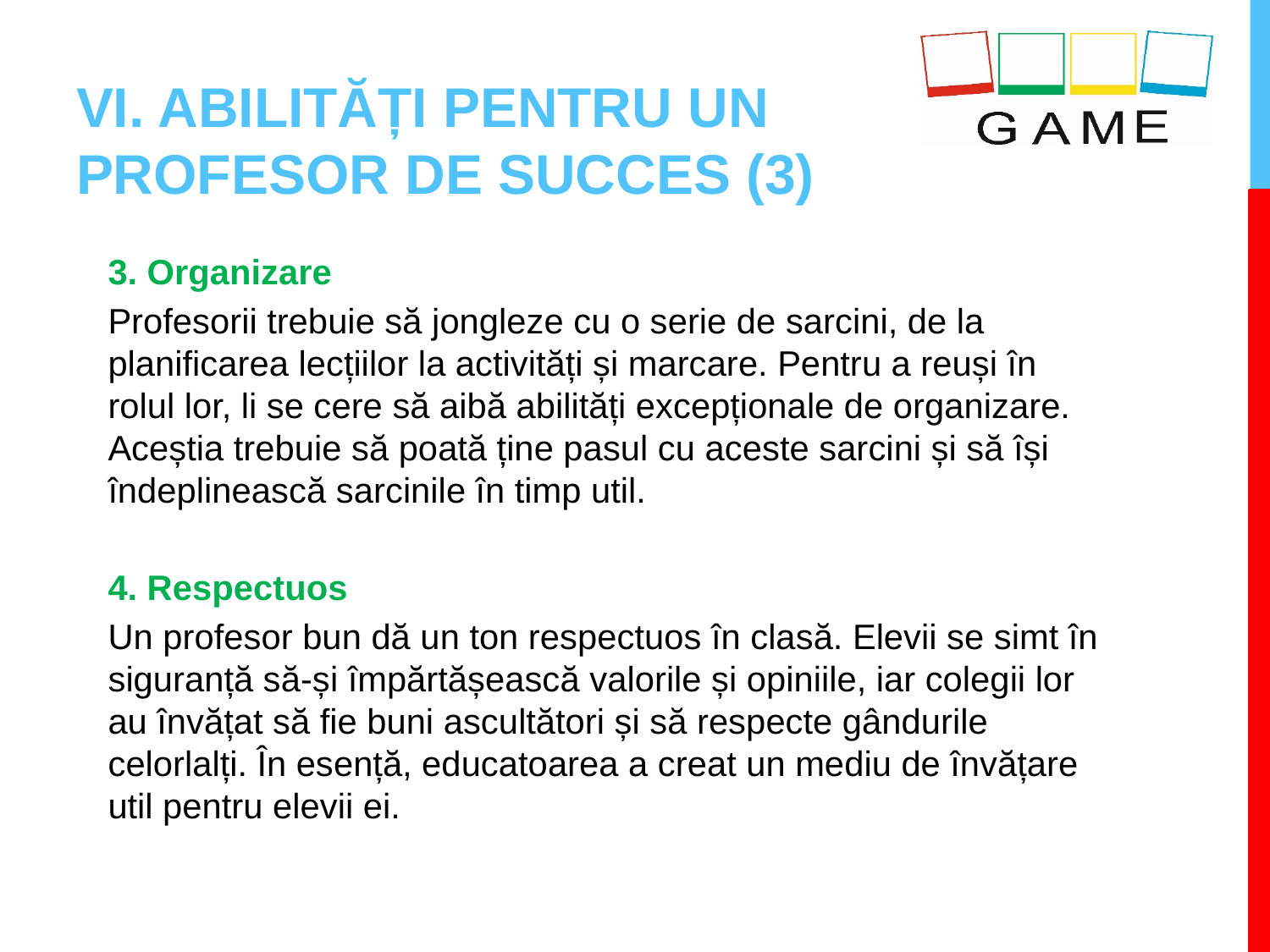

# VI. ABILITĂȚI PENTRU UN PROFESOR DE SUCCES (3)
3. Organizare
Profesorii trebuie să jongleze cu o serie de sarcini, de la planificarea lecțiilor la activități și marcare. Pentru a reuși în rolul lor, li se cere să aibă abilități excepționale de organizare. Aceștia trebuie să poată ține pasul cu aceste sarcini și să își îndeplinească sarcinile în timp util.

4. Respectuos
Un profesor bun dă un ton respectuos în clasă. Elevii se simt în siguranță să-și împărtășească valorile și opiniile, iar colegii lor au învățat să fie buni ascultători și să respecte gândurile celorlalți. În esență, educatoarea a creat un mediu de învățare util pentru elevii ei.